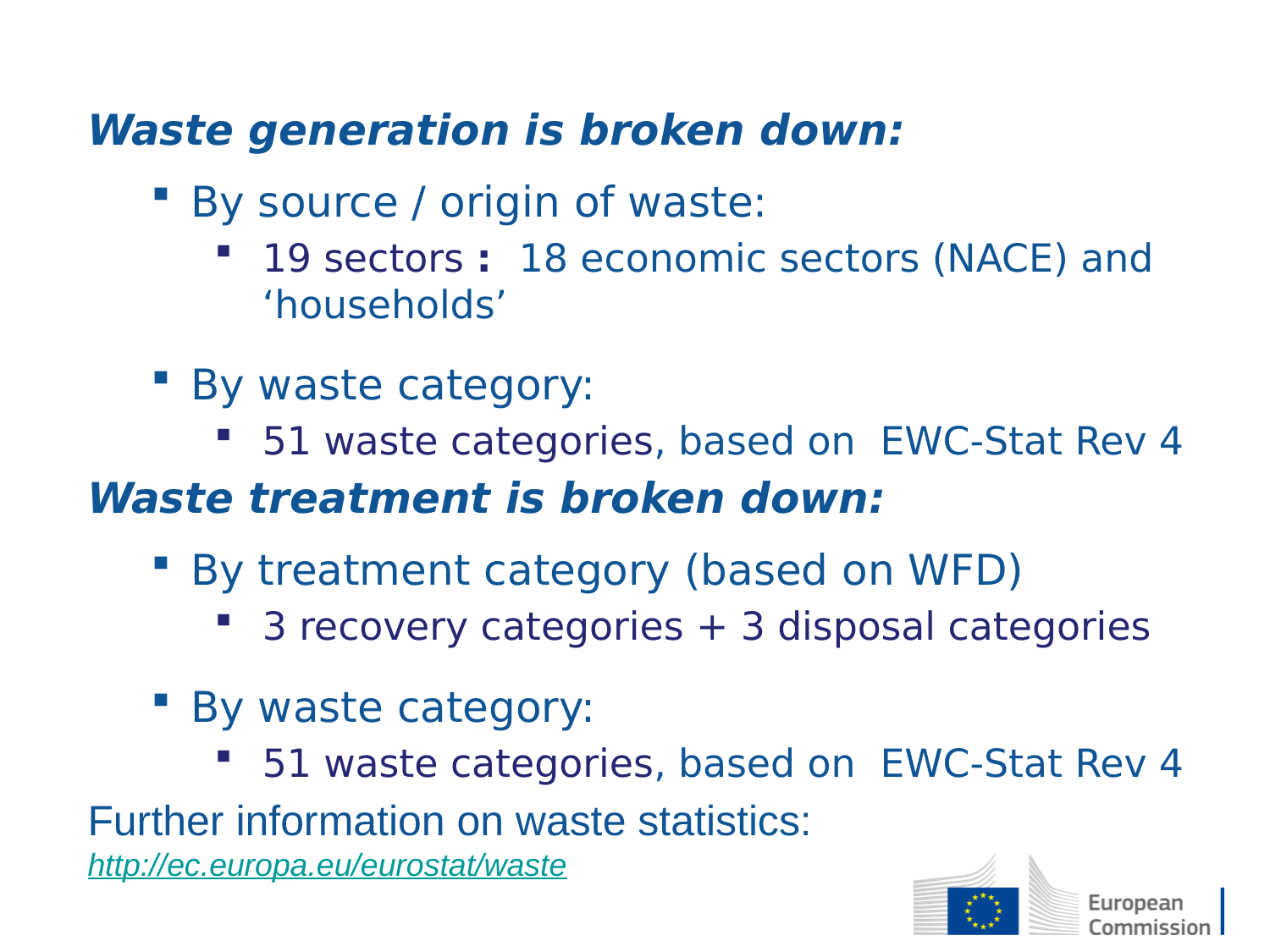

Waste generation is broken down:
By source / origin of waste:
19 sectors :  18 economic sectors (NACE) and ‘households’
By waste category:
51 waste categories, based on  EWC-Stat Rev 4
Waste treatment is broken down:
By treatment category (based on WFD)
3 recovery categories + 3 disposal categories
By waste category:
51 waste categories, based on  EWC-Stat Rev 4
Further information on waste statistics:
http://ec.europa.eu/eurostat/waste